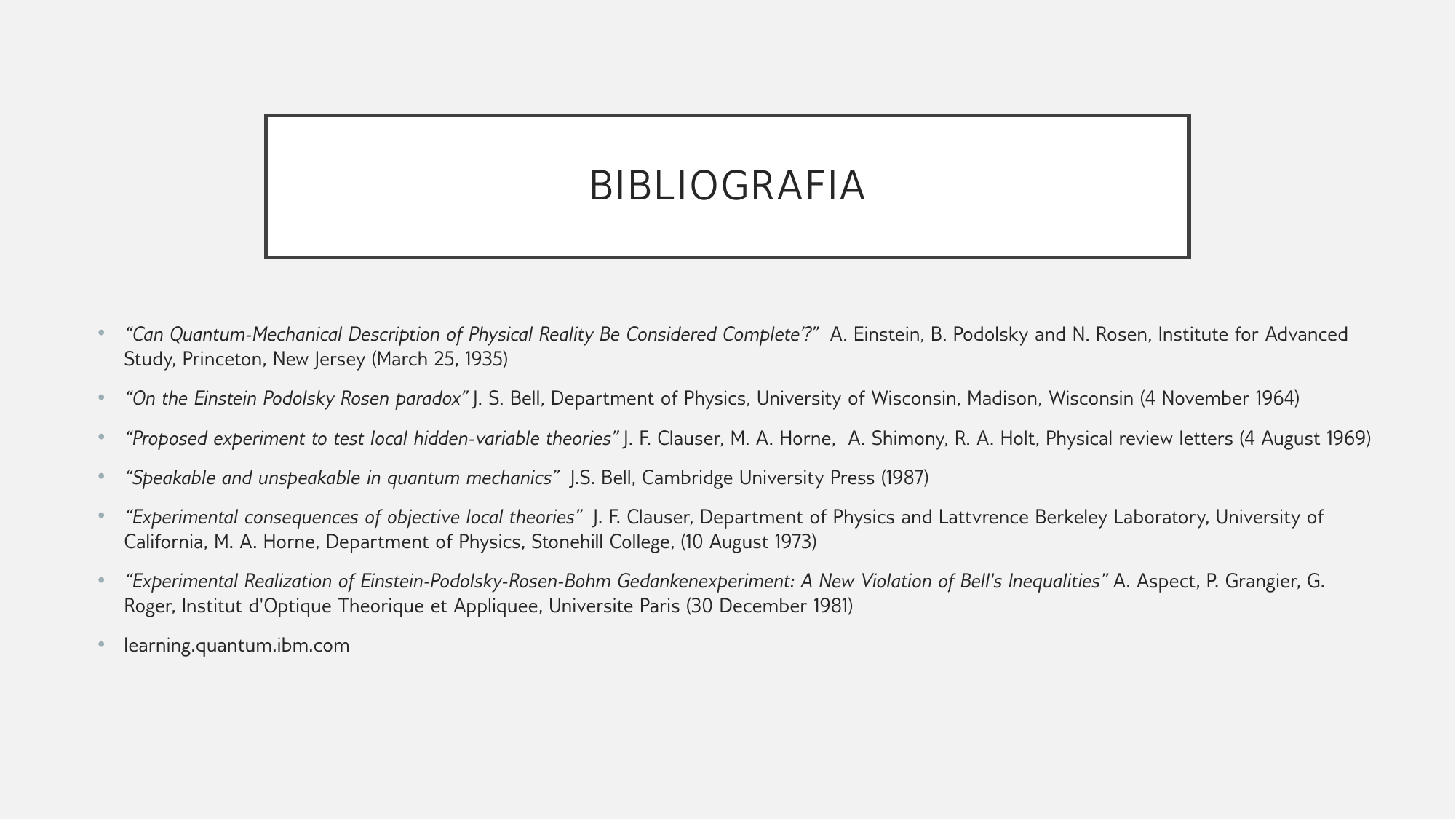

# bibliografia
“Can Quantum-Mechanical Description of Physical Reality Be Considered Complete’?”  A. Einstein, B. Podolsky and N. Rosen, Institute for Advanced Study, Princeton, New Jersey (March 25, 1935)
“On the Einstein Podolsky Rosen paradox” J. S. Bell, Department of Physics, University of Wisconsin, Madison, Wisconsin (4 November 1964)
“Proposed experiment to test local hidden-variable theories” J. F. Clauser, M. A. Horne,  A. Shimony, R. A. Holt, Physical review letters (4 August 1969)
“Speakable and unspeakable in quantum mechanics”  J.S. Bell, Cambridge University Press (1987)
“Experimental consequences of objective local theories”  J. F. Clauser, Department of Physics and Lattvrence Berkeley Laboratory, University of California, M. A. Horne, Department of Physics, Stonehill College, (10 August 1973)
“Experimental Realization of Einstein-Podolsky-Rosen-Bohm Gedankenexperiment: A New Violation of Bell's Inequalities” A. Aspect, P. Grangier, G. Roger, Institut d'Optique Theorique et Appliquee, Universite Paris (30 December 1981)
learning.quantum.ibm.com